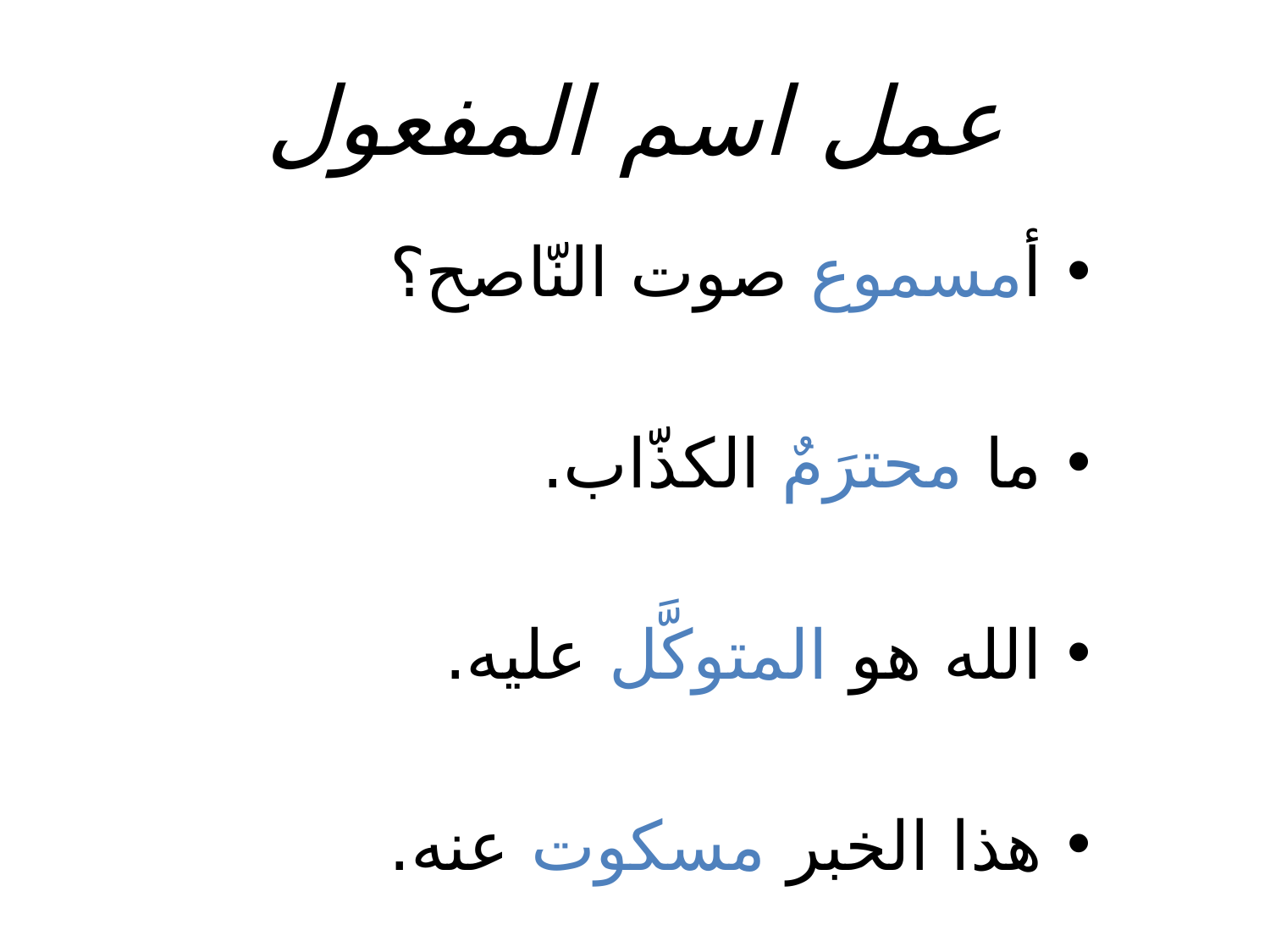

# عمل اسم المفعول
أمسموع صوت النّاصح؟

ما محترَمٌ الكذّاب.

الله هو المتوكَّل عليه.

هذا الخبر مسكوت عنه.